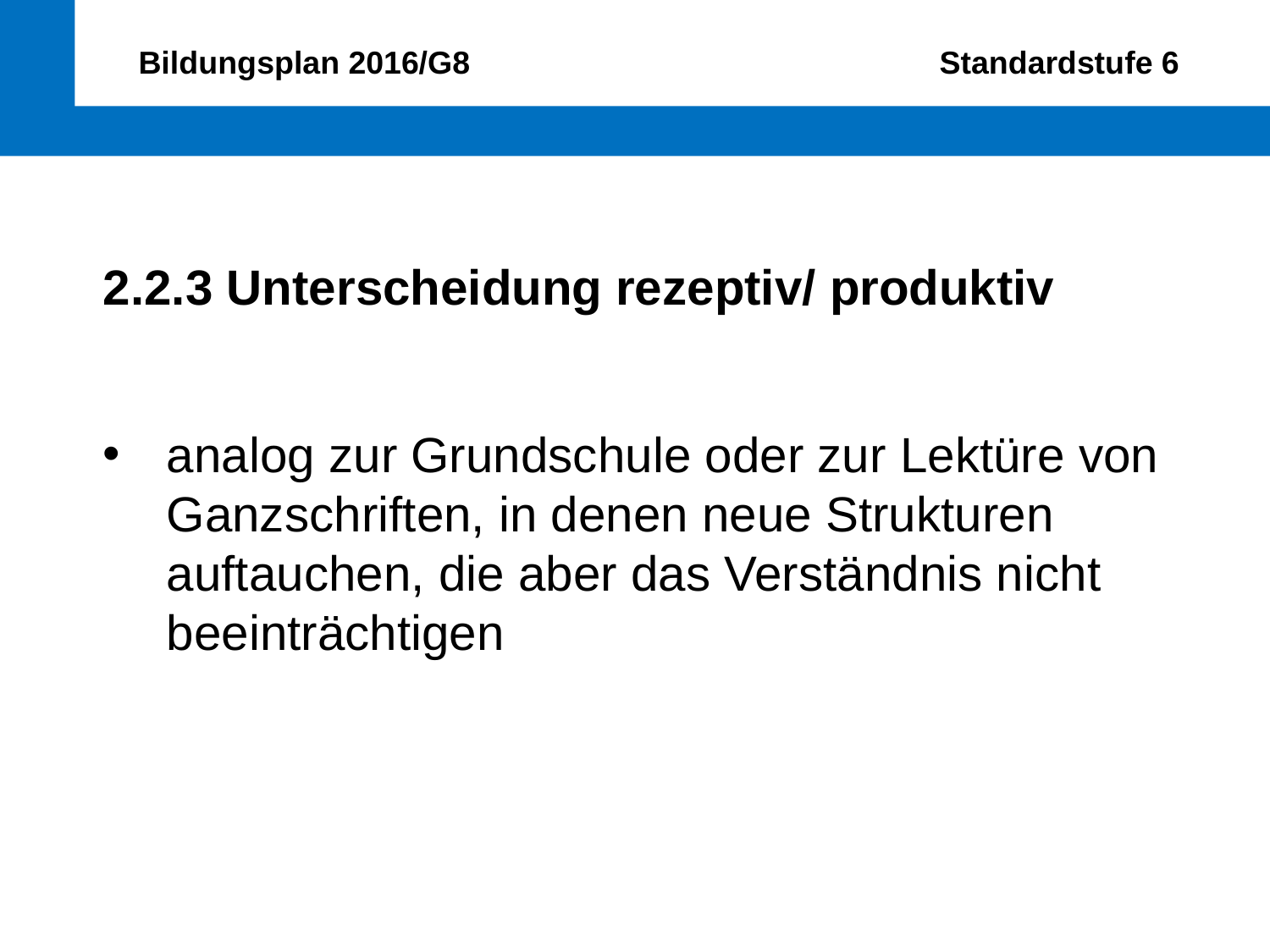

Bildungsplan 2016/G8                                                     Standardstufe 6

2.2.3 Unterscheidung rezeptiv/ produktiv

analog zur Grundschule oder zur Lektüre von Ganzschriften, in denen neue Strukturen auftauchen, die aber das Verständnis nicht beeinträchtigen